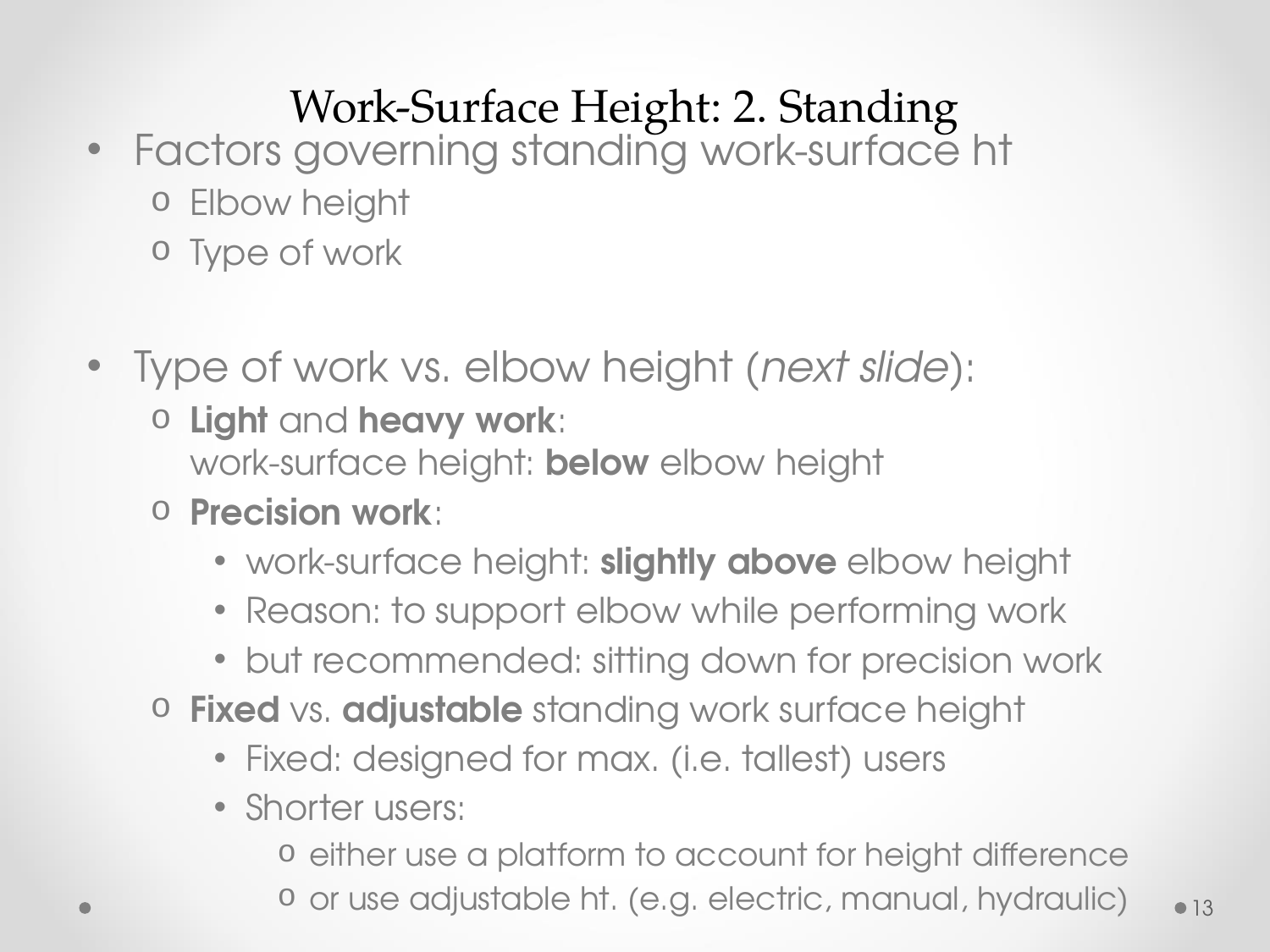

# Work-Surface Height: 2. Standing

Factors governing standing work-surface ht
Elbow height
Type of work

Type of work vs. elbow height (next slide):
Light and heavy work:
work-surface height: below elbow height
Precision work:
work-surface height: slightly above elbow height
Reason: to support elbow while performing work
but recommended: sitting down for precision work
Fixed vs. adjustable standing work surface height
Fixed: designed for max. (i.e. tallest) users
Shorter users:
either use a platform to account for height difference
or use adjustable ht. (e.g. electric, manual, hydraulic)
13